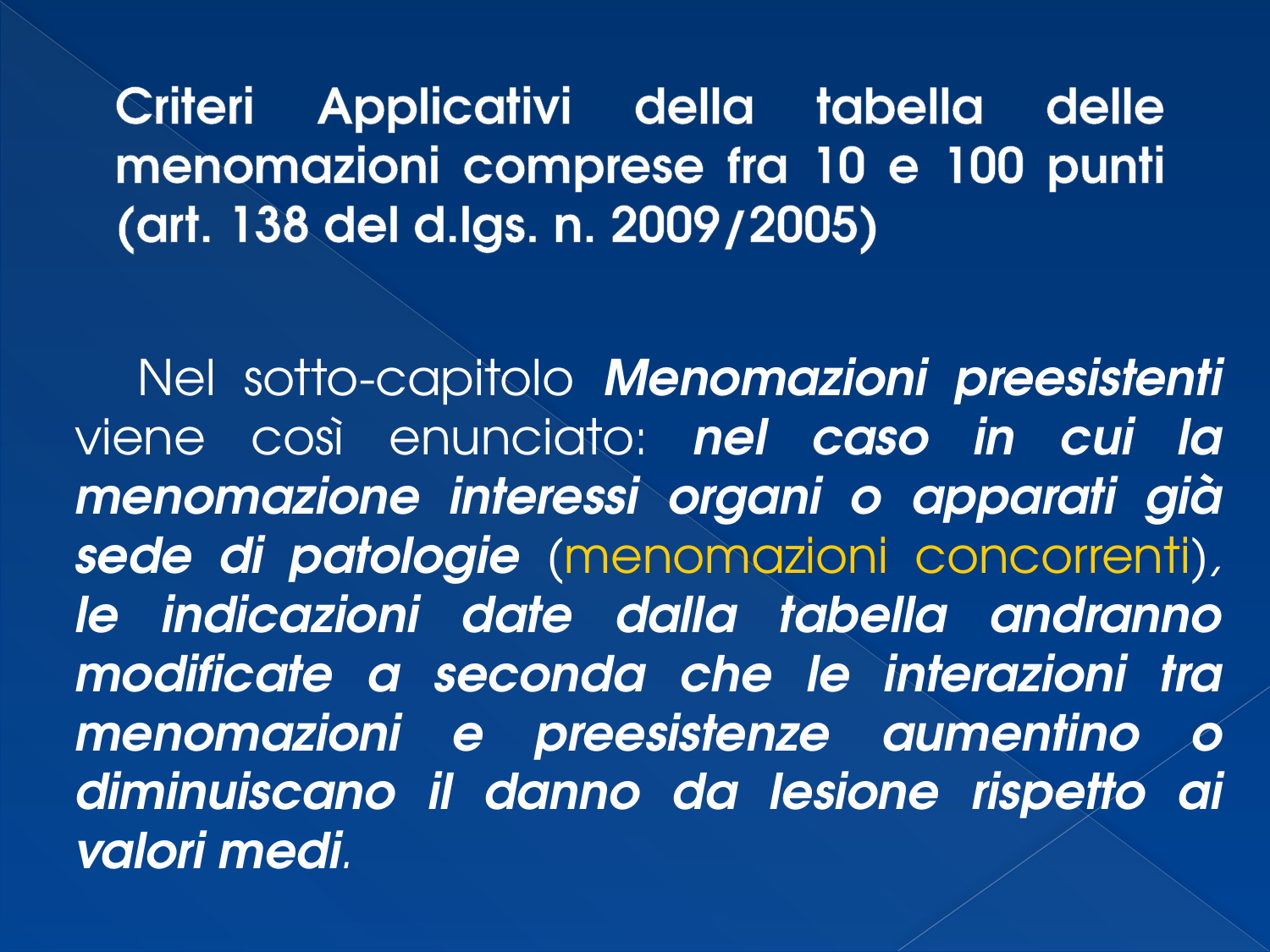

# Criteri Applicativi della tabella delle menomazioni comprese fra 10 e 100 punti (art. 138 del d.lgs. n. 2009/2005)
    Nel sotto-capitolo Menomazioni preesistenti viene così enunciato: nel caso in cui la menomazione interessi organi o apparati già sede di patologie (menomazioni concorrenti), le indicazioni date dalla tabella andranno modificate a seconda che le interazioni tra menomazioni e preesistenze aumentino o diminuiscano il danno da lesione rispetto ai valori medi.